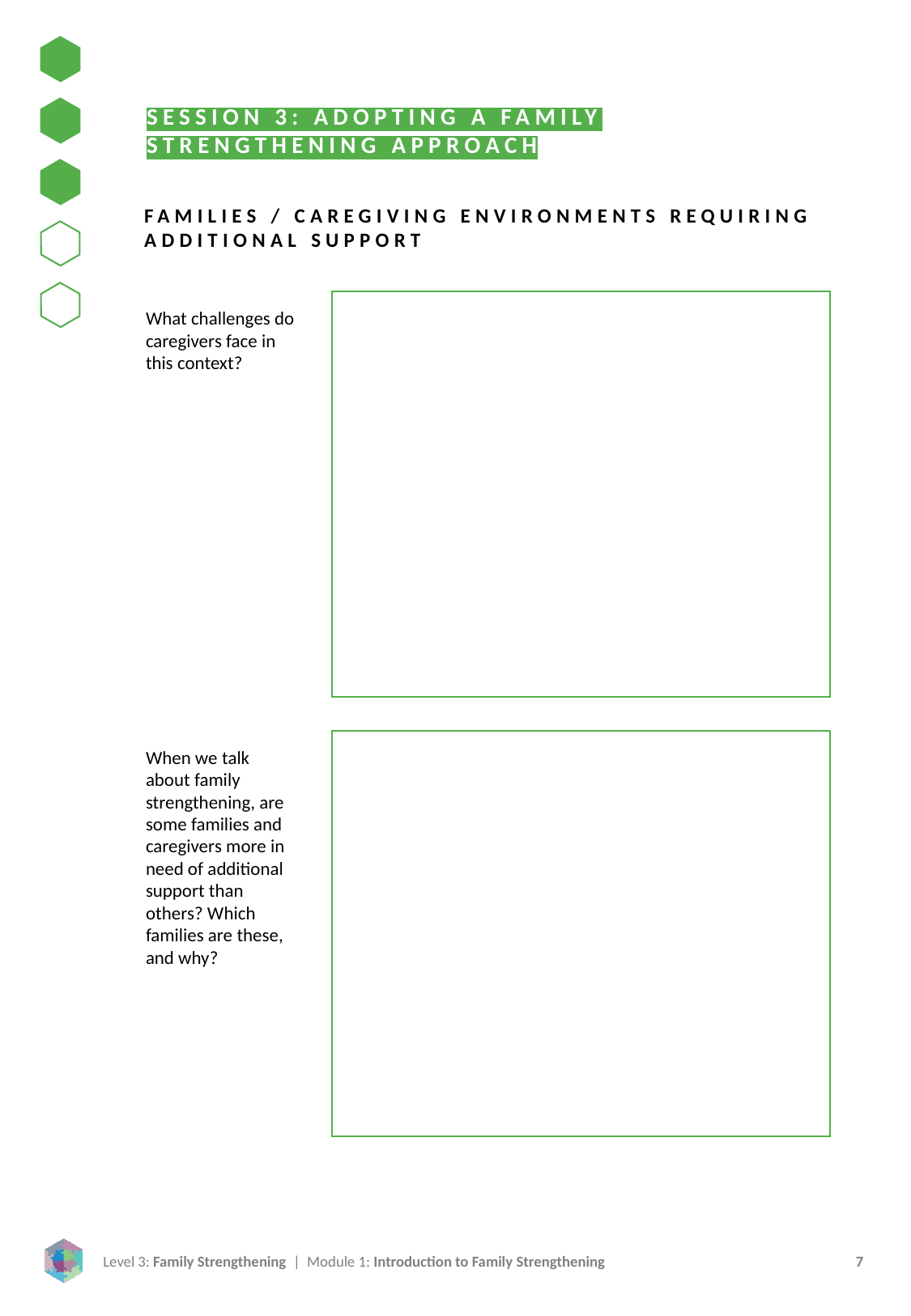

SESSION 3: ADOPTING A FAMILY STRENGTHENING APPROACH

FAMILIES / CAREGIVING ENVIRONMENTS REQUIRING ADDITIONAL SUPPORT

What challenges do caregivers face in this context?

When we talk about family strengthening, are some families and caregivers more in need of additional support than others? Which families are these, and why?